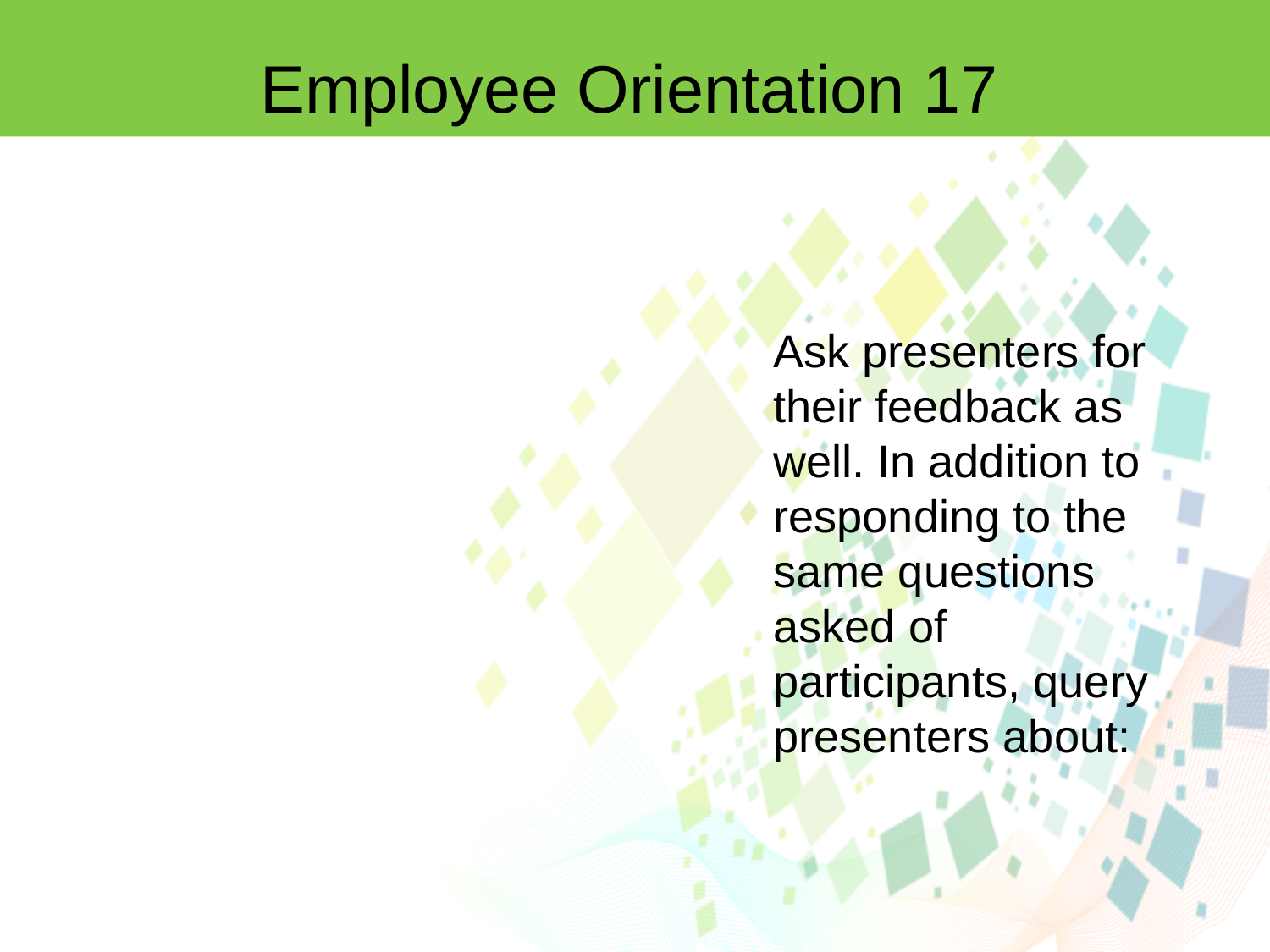

Employee Orientation 17
Ask presenters for their feedback as well. In addition to responding to the same questions asked of participants, query presenters about: